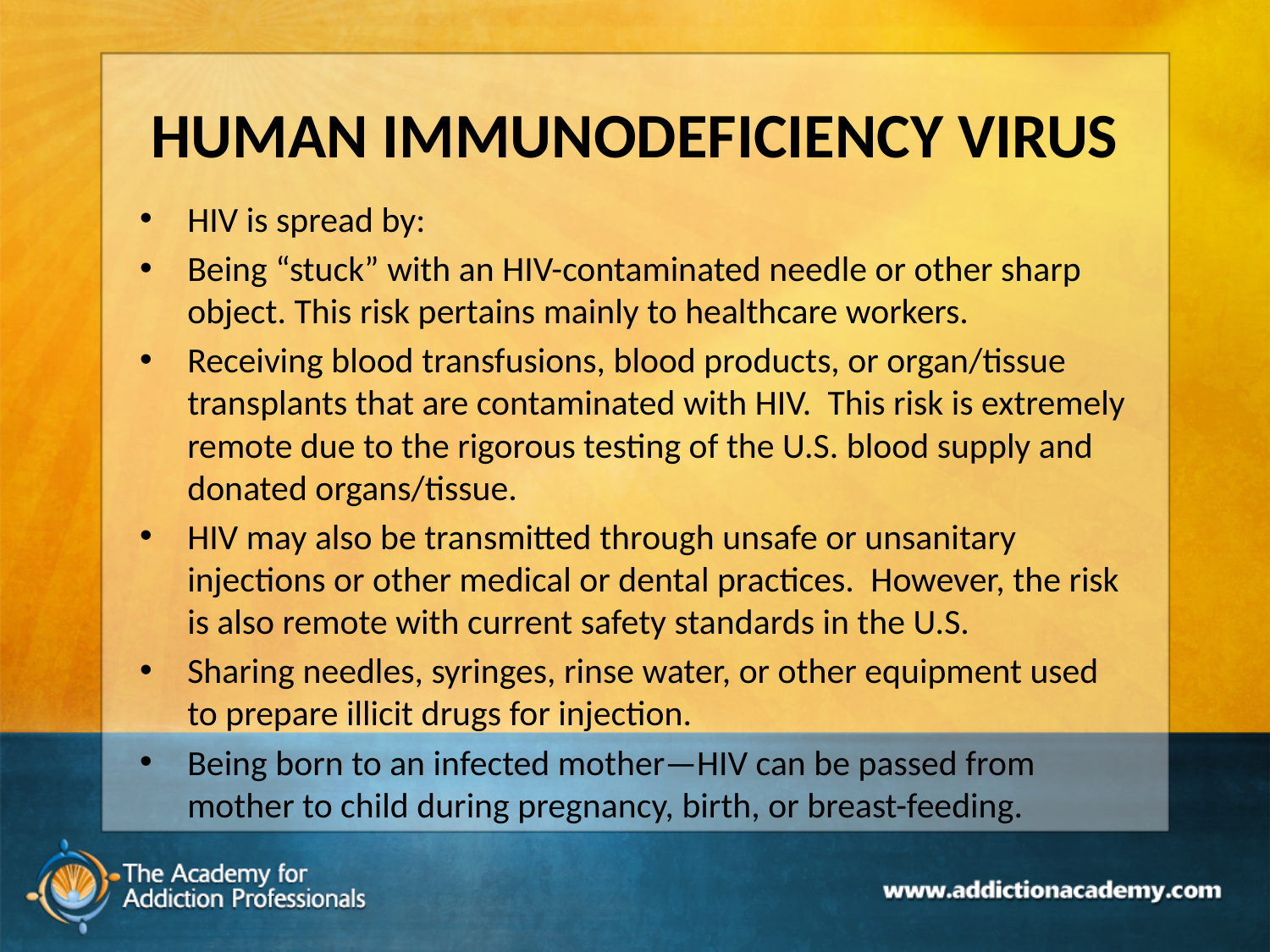

# HUMAN IMMUNODEFICIENCY VIRUS
HIV is spread by:
Being “stuck” with an HIV-contaminated needle or other sharp object. This risk pertains mainly to healthcare workers.
Receiving blood transfusions, blood products, or organ/tissue transplants that are contaminated with HIV.  This risk is extremely remote due to the rigorous testing of the U.S. blood supply and donated organs/tissue.
HIV may also be transmitted through unsafe or unsanitary injections or other medical or dental practices.  However, the risk is also remote with current safety standards in the U.S.
Sharing needles, syringes, rinse water, or other equipment used to prepare illicit drugs for injection.
Being born to an infected mother—HIV can be passed from mother to child during pregnancy, birth, or breast-feeding.